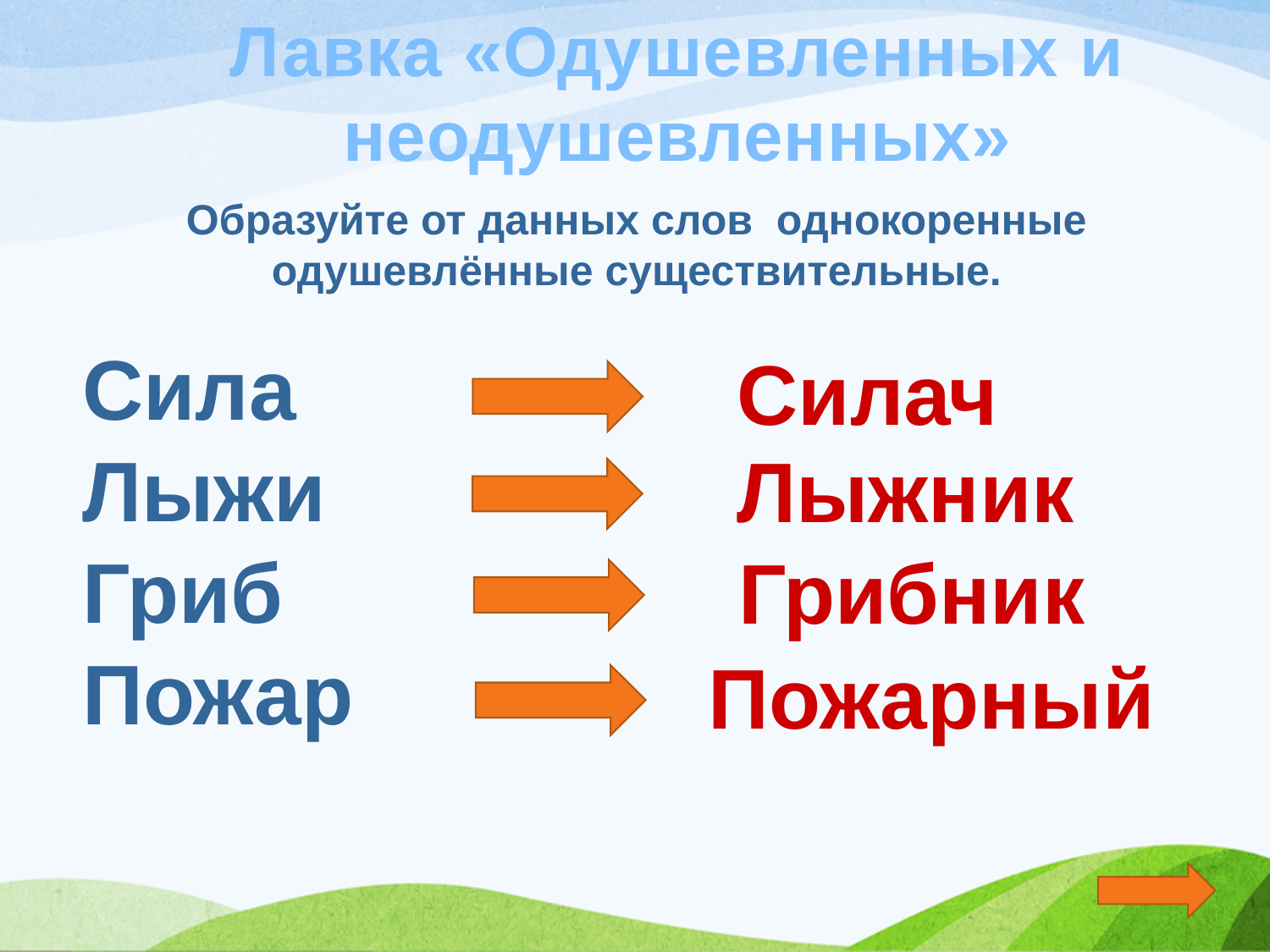

Лавка «Одушевленных и неодушевленных»
Образуйте от данных слов  однокоренные одушевлённые существительные.
Сила
Лыжи
Гриб
Пожар
Силач

Лыжник

Грибник

Пожарный